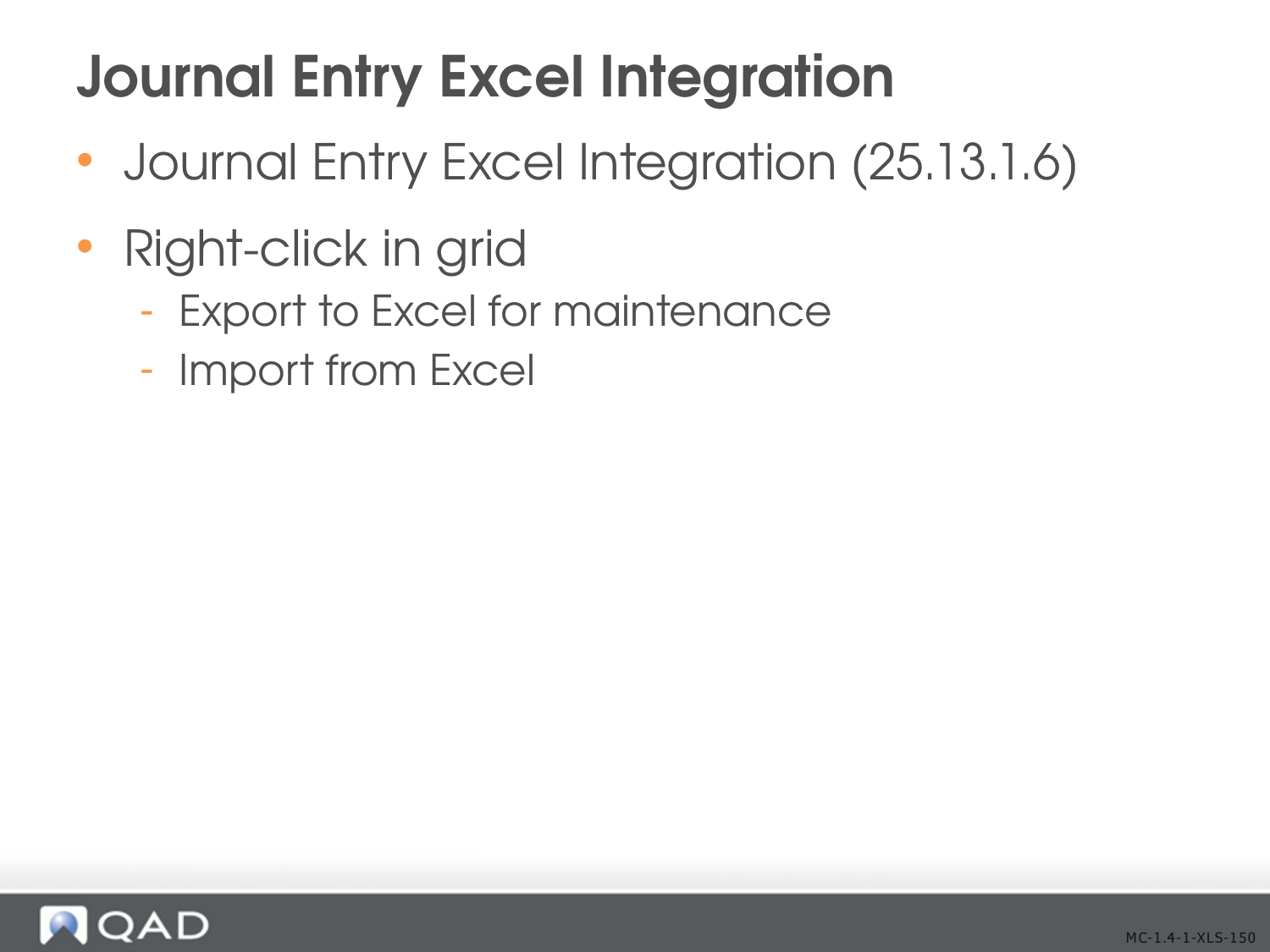

# Journal Entry Excel Integration
Journal Entry Excel Integration (25.13.1.6)
Right-click in grid
Export to Excel for maintenance
Import from Excel

MC-1.4-1-XLS-150